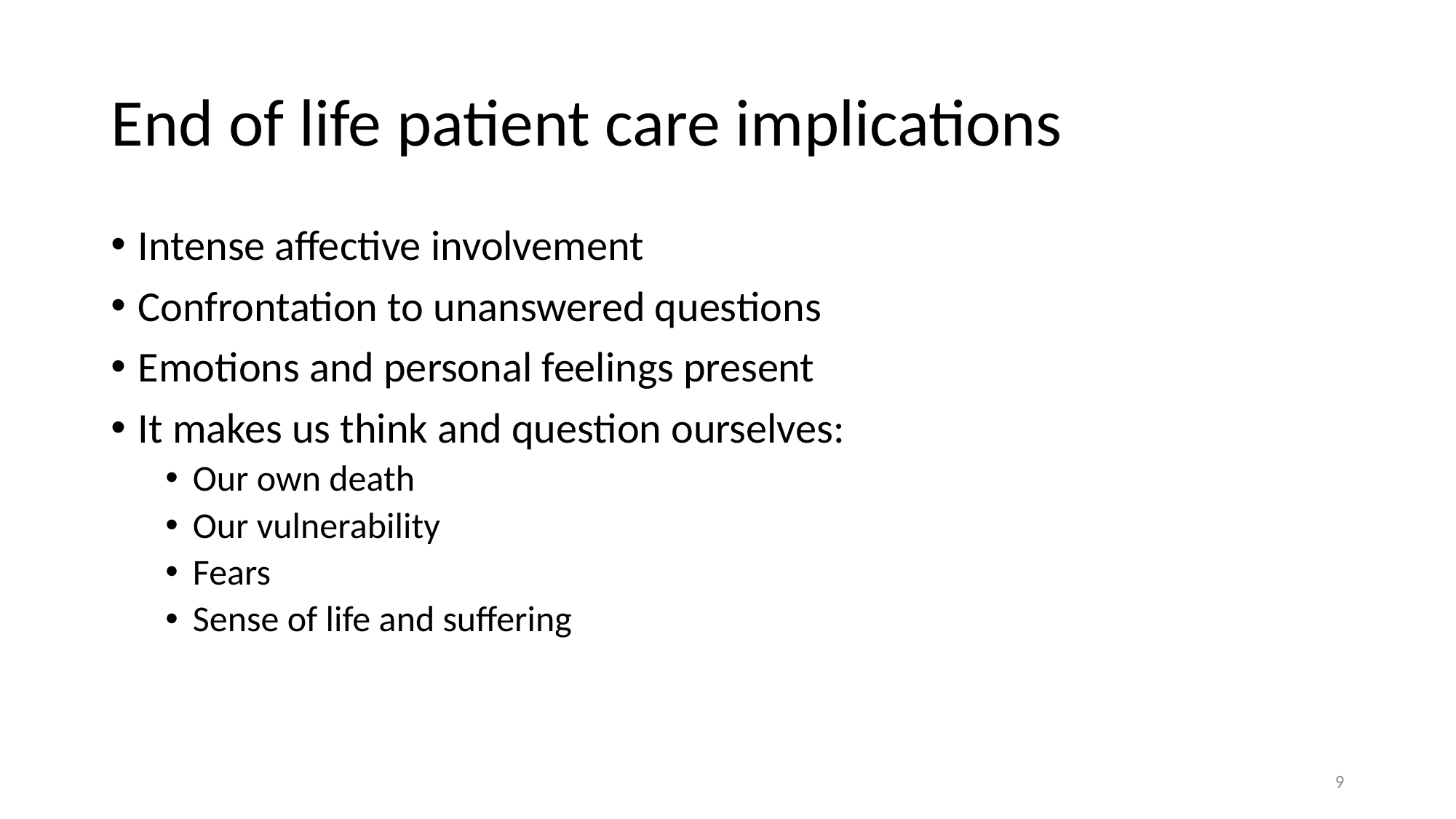

# End of life patient care implications
Intense affective involvement
Confrontation to unanswered questions
Emotions and personal feelings present
It makes us think and question ourselves:
Our own death
Our vulnerability
Fears
Sense of life and suffering
9